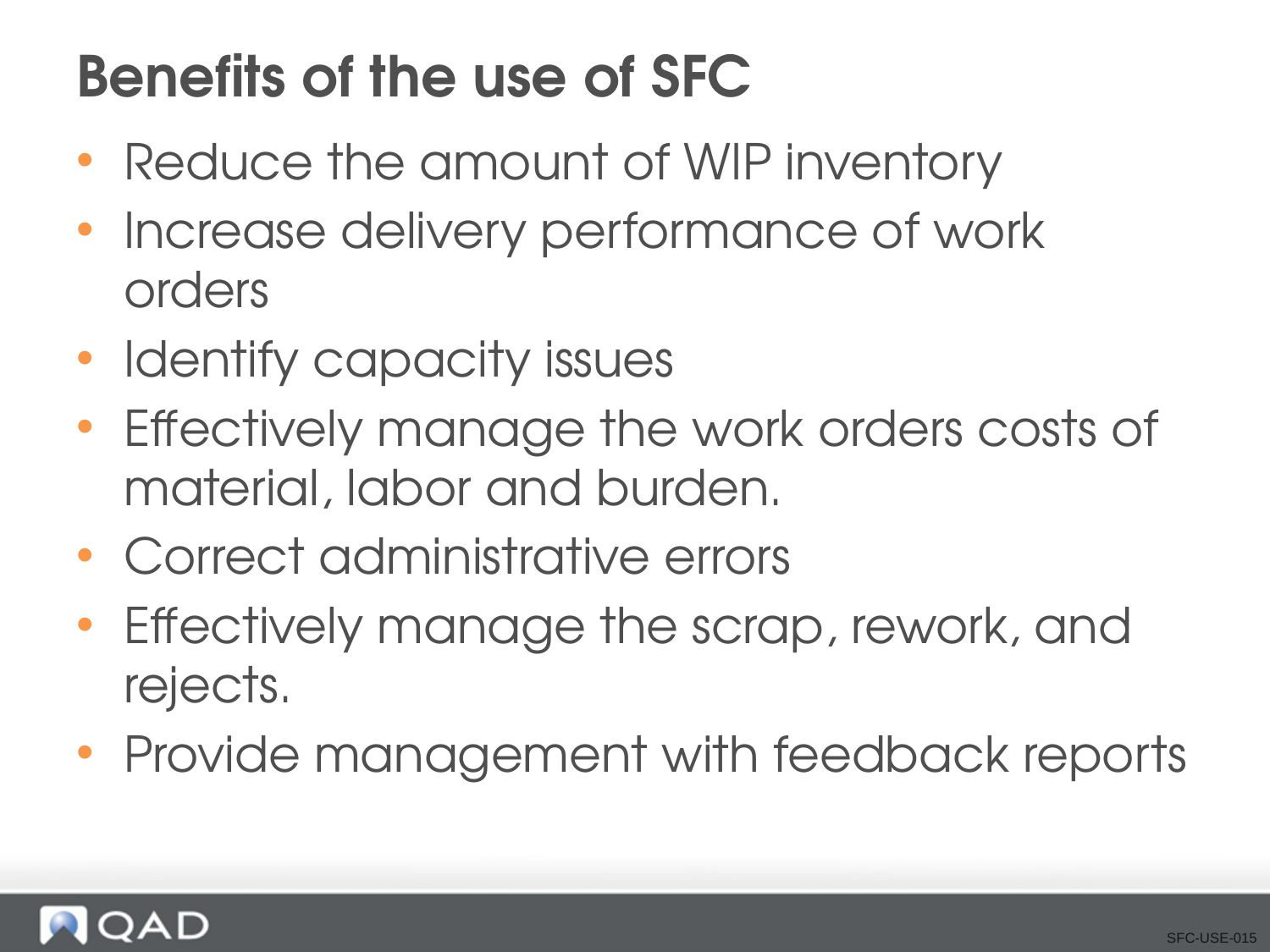

# Benefits of the use of SFC
Reduce the amount of WIP inventory
Increase delivery performance of work orders
Identify capacity issues
Effectively manage the work orders costs of material, labor and burden.
Correct administrative errors
Effectively manage the scrap, rework, and rejects.
Provide management with feedback reports
SFC-USE-015